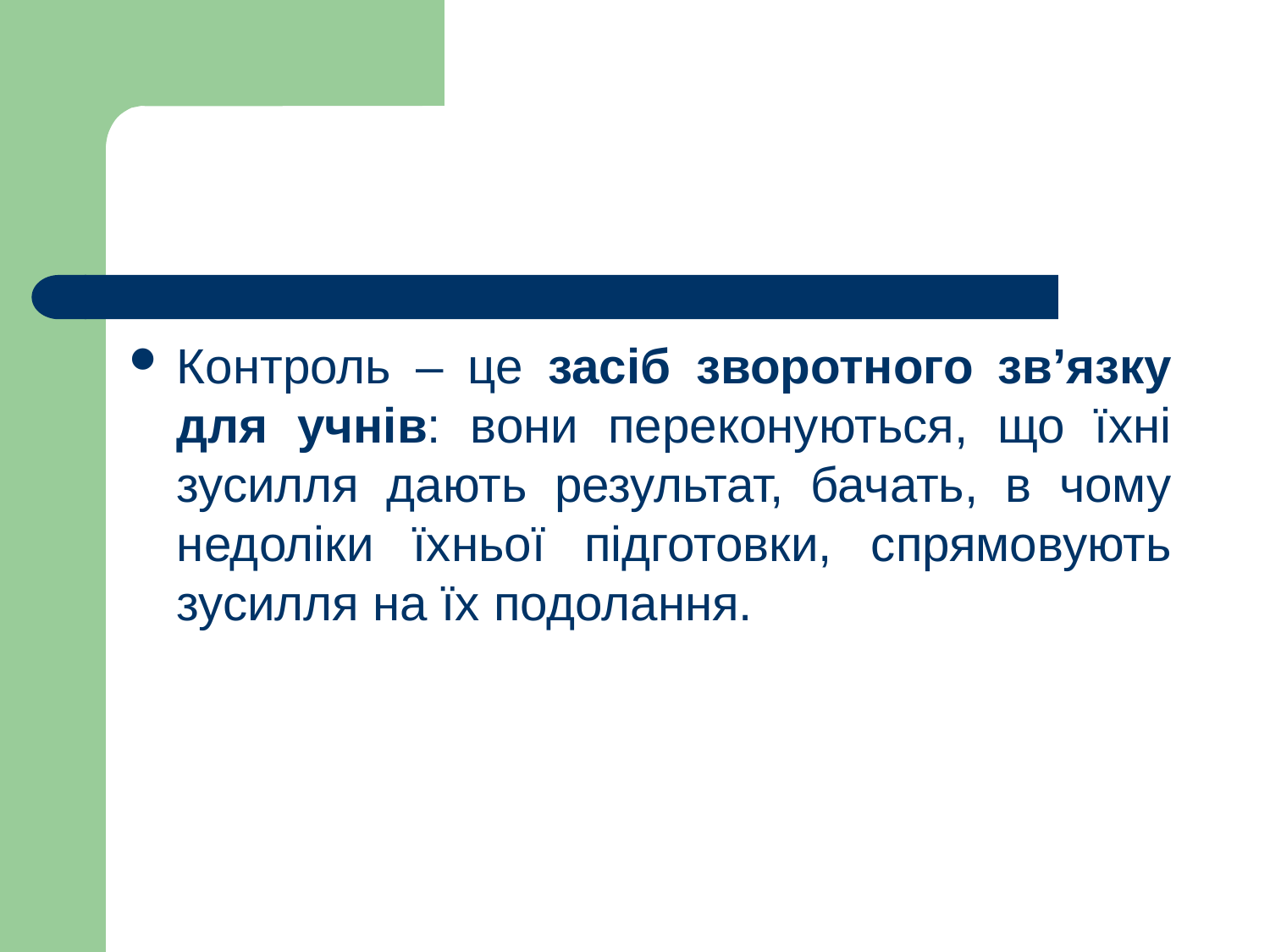

#
Контроль – це засіб зворотного зв’язку для учнів: вони переконуються, що їхні зусилля дають результат, бачать, в чому недоліки їхньої підготовки, спрямовують зусилля на їх подолання.